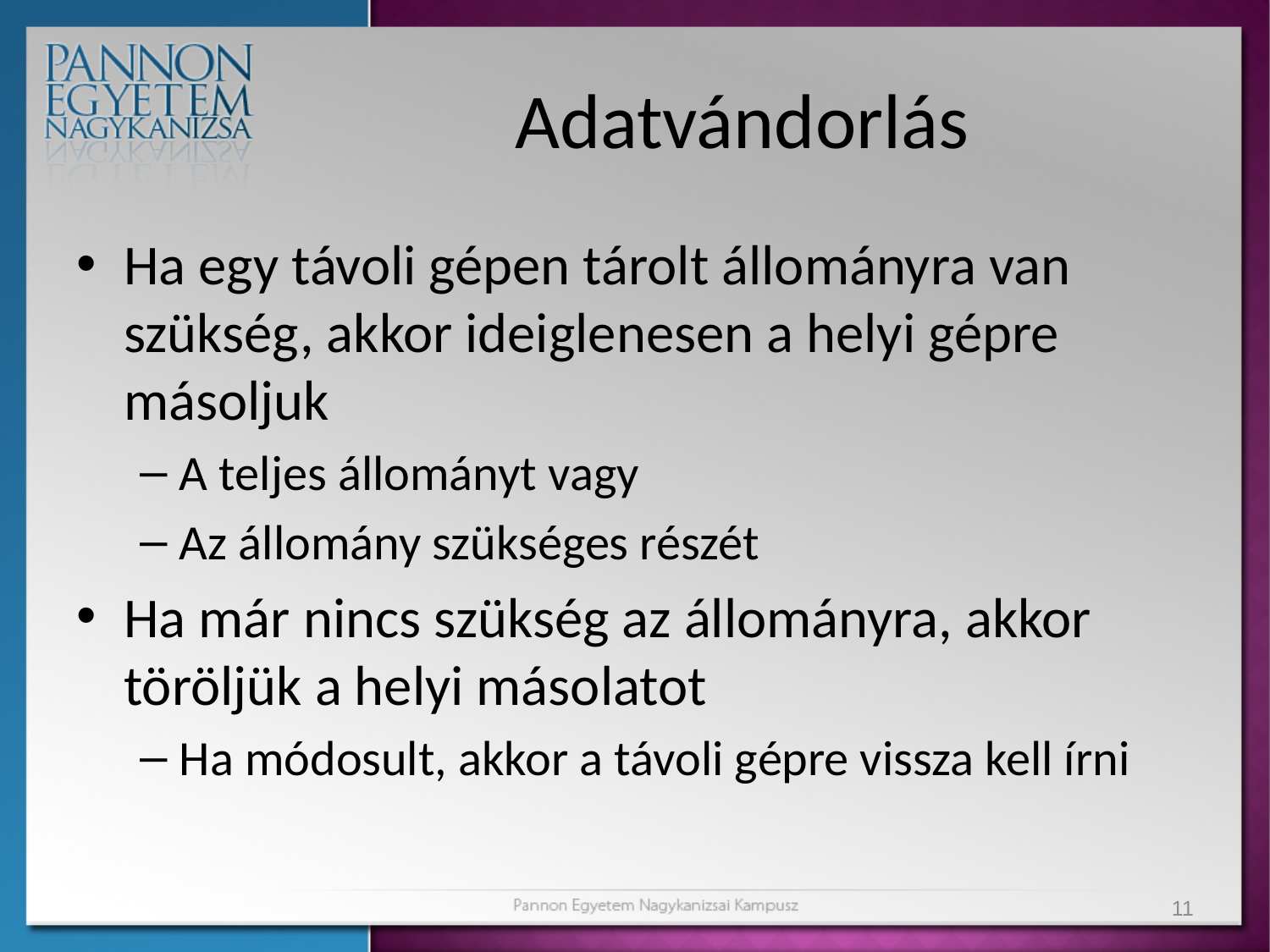

# Adatvándorlás
Ha egy távoli gépen tárolt állományra van szükség, akkor ideiglenesen a helyi gépre másoljuk
A teljes állományt vagy
Az állomány szükséges részét
Ha már nincs szükség az állományra, akkor töröljük a helyi másolatot
Ha módosult, akkor a távoli gépre vissza kell írni
11